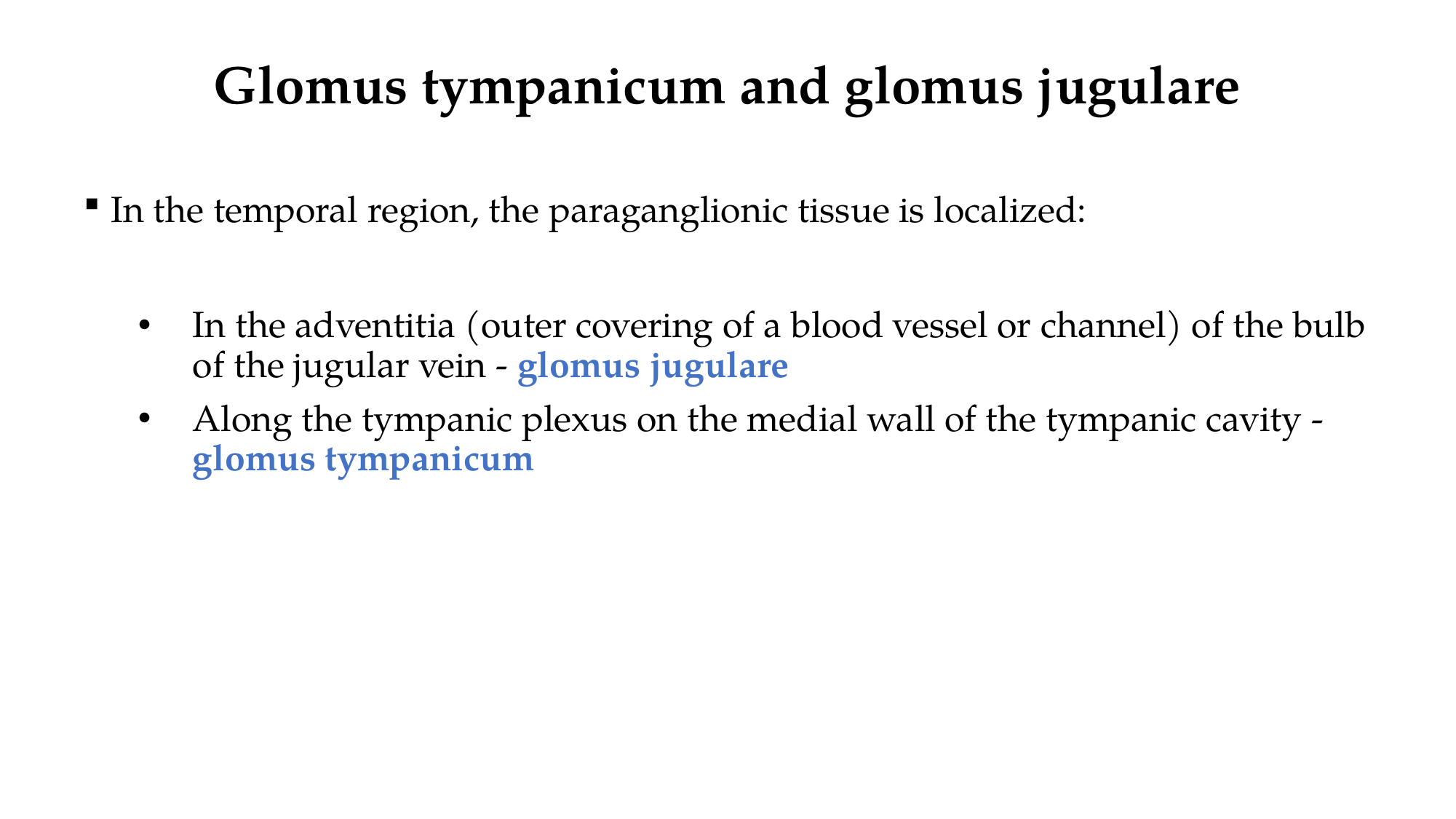

Glomus tympanicum and glomus jugulare
In the temporal region, the paraganglionic tissue is localized:

In the adventitia (outer covering of a blood vessel or channel) of the bulb of the jugular vein - glomus jugulare
Along the tympanic plexus on the medial wall of the tympanic cavity - glomus tympanicum